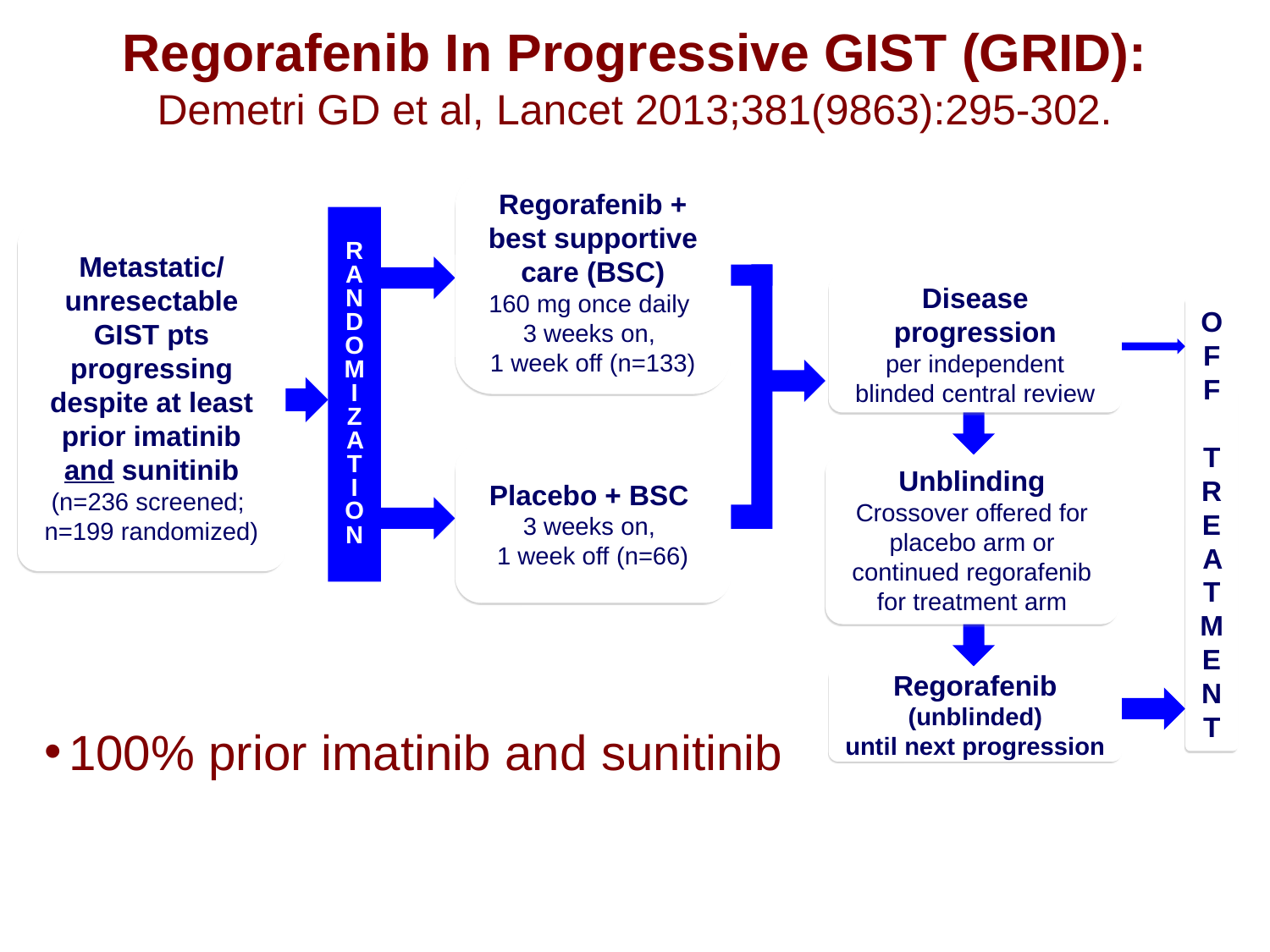

# Regorafenib In Progressive GIST (GRID): Demetri GD et al, Lancet 2013;381(9863):295-302.
Regorafenib + best supportive care (BSC)
160 mg once daily
3 weeks on,
1 week off (n=133)
Placebo + BSC
3 weeks on,
1 week off (n=66)
RANDOM I ZAT I ON

2 : 1

Metastatic/ unresectable GIST pts progressing despite at least prior imatinib and sunitinib
(n=236 screened;
n=199 randomized)

Disease progression
per independent blinded central review

OF F

TREATMENT

Unblinding
Crossover offered for placebo arm or continued regorafenib for treatment arm

Regorafenib (unblinded)
until next progression

100% prior imatinib and sunitinib